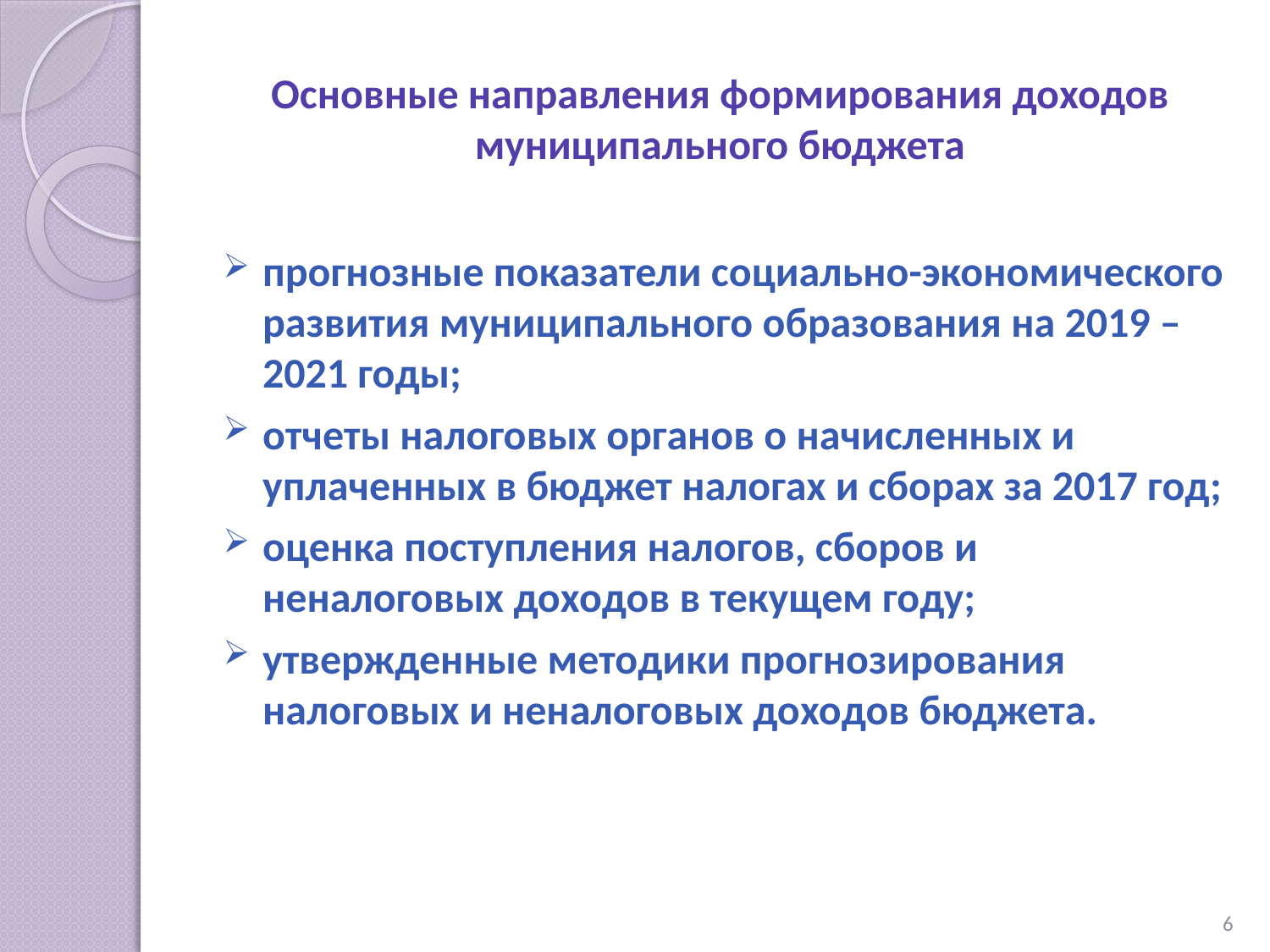

# Основные направления формирования доходов муниципального бюджета
прогнозные показатели социально-экономического развития муниципального образования на 2019 – 2021 годы;
отчеты налоговых органов о начисленных и уплаченных в бюджет налогах и сборах за 2017 год;
оценка поступления налогов, сборов и неналоговых доходов в текущем году;
утвержденные методики прогнозирования налоговых и неналоговых доходов бюджета.

6